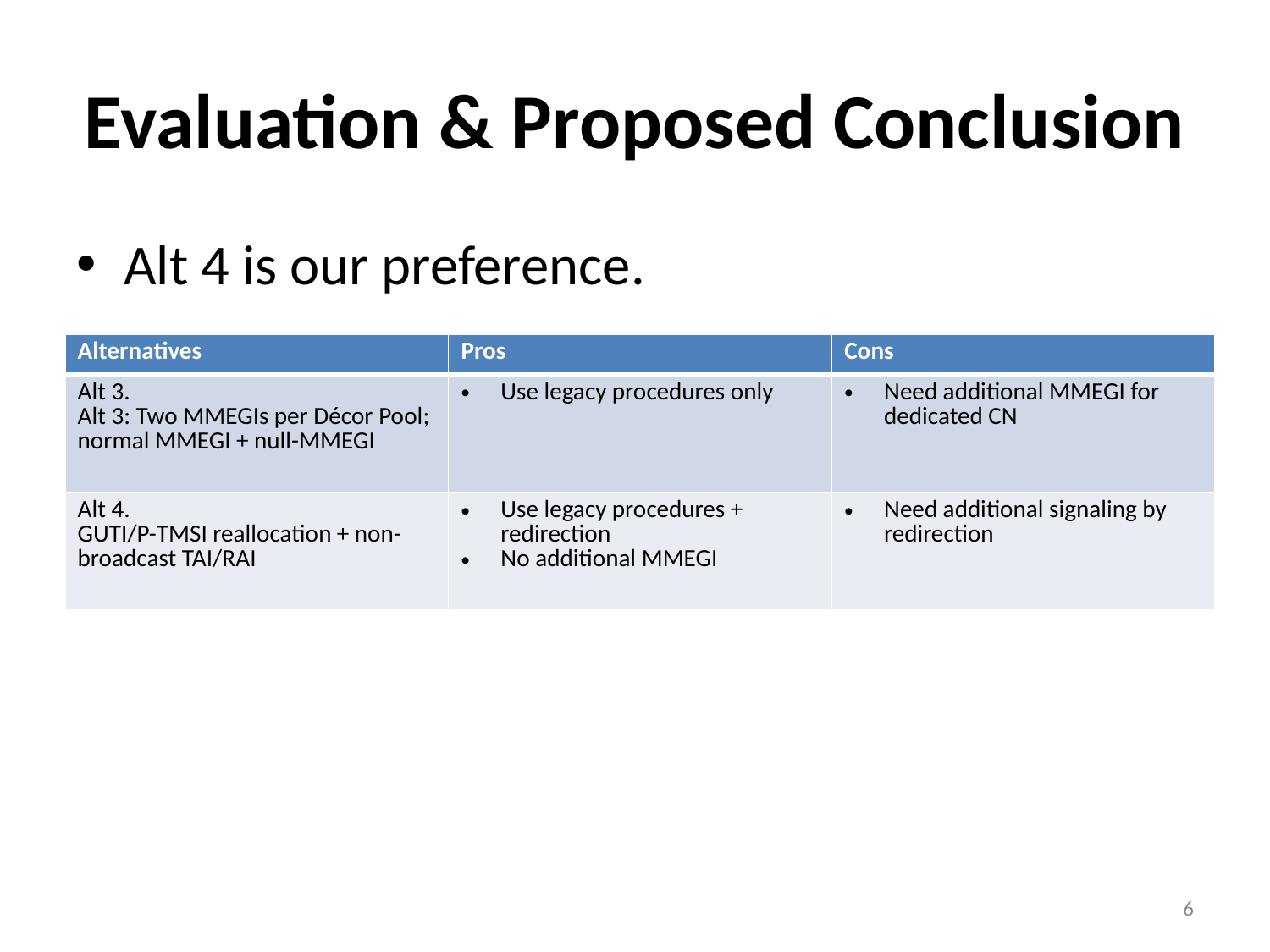

# Evaluation & Proposed Conclusion
Alt 4 is our preference.
| Alternatives | Pros | Cons |
| --- | --- | --- |
| Alt 3. Alt 3: Two MMEGIs per Décor Pool; normal MMEGI + null-MMEGI | Use legacy procedures only | Need additional MMEGI for dedicated CN |
| Alt 4. GUTI/P-TMSI reallocation + non-broadcast TAI/RAI | Use legacy procedures + redirection No additional MMEGI | Need additional signaling by redirection |
6